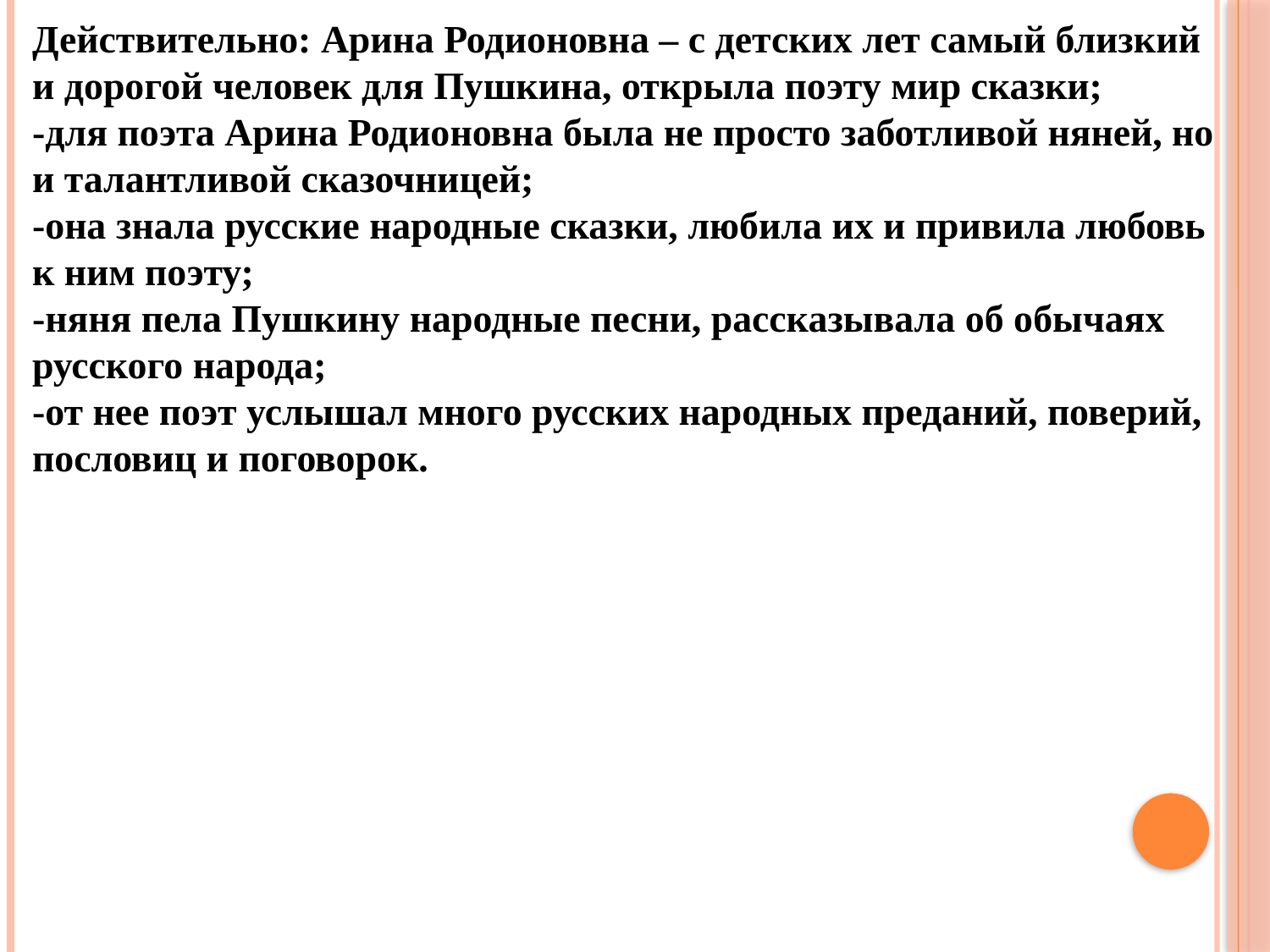

Действительно: Арина Родионовна – с детских лет самый близкий и дорогой человек для Пушкина, открыла поэту мир сказки;
-для поэта Арина Родионовна была не просто заботливой няней, но и талантливой сказочницей;
-она знала русские народные сказки, любила их и привила любовь к ним поэту;
-няня пела Пушкину народные песни, рассказывала об обычаях русского народа;
-от нее поэт услышал много русских народных преданий, поверий, пословиц и поговорок.